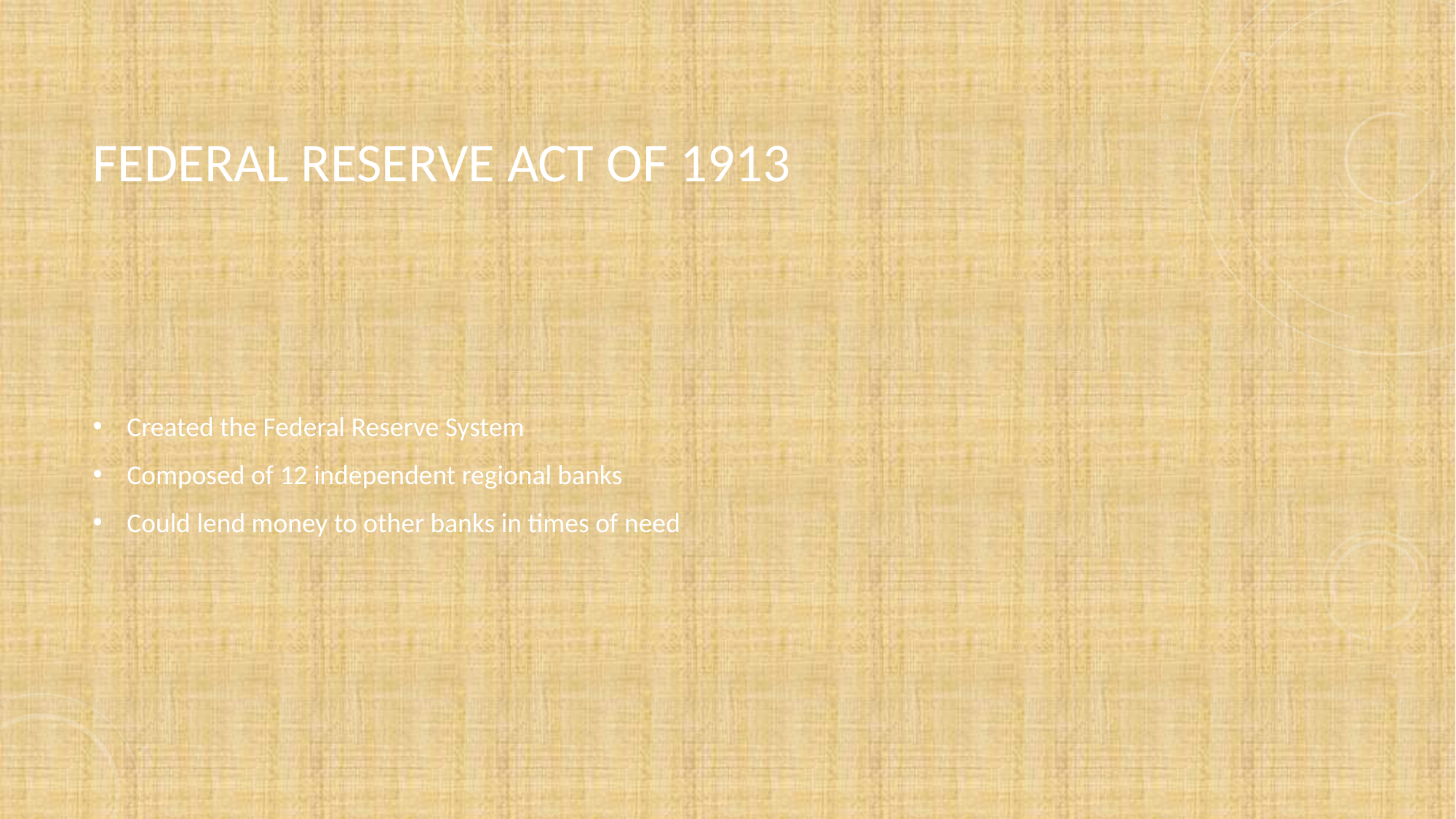

# Federal Reserve Act of 1913
Created the Federal Reserve System
Composed of 12 independent regional banks
Could lend money to other banks in times of need